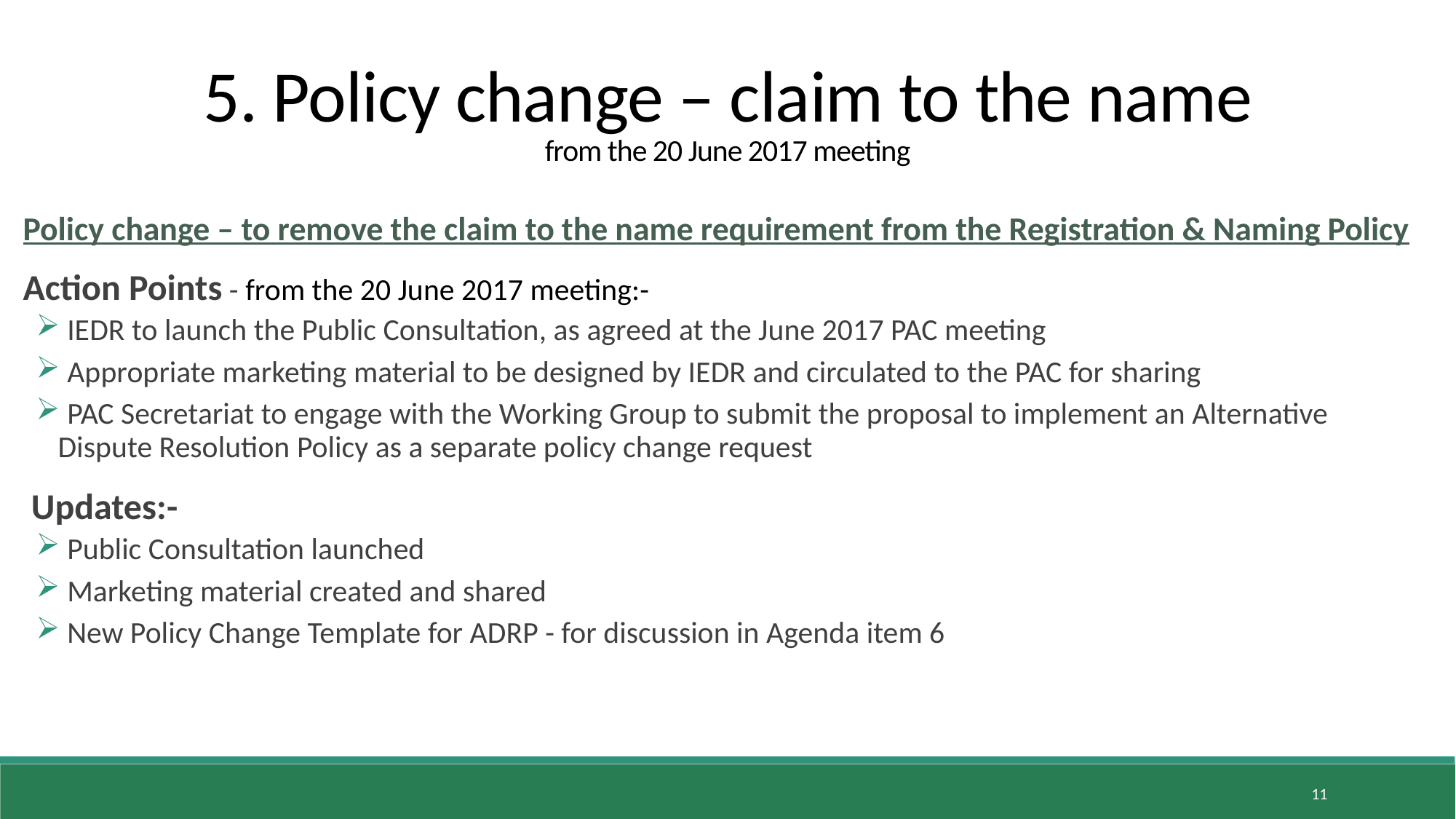

5. Policy change – claim to the name
from the 20 June 2017 meeting
Policy change – to remove the claim to the name requirement from the Registration & Naming Policy
Action Points - from the 20 June 2017 meeting:-
 IEDR to launch the Public Consultation, as agreed at the June 2017 PAC meeting
 Appropriate marketing material to be designed by IEDR and circulated to the PAC for sharing
 PAC Secretariat to engage with the Working Group to submit the proposal to implement an Alternative 	Dispute Resolution Policy as a separate policy change request
 Updates:-
 Public Consultation launched
 Marketing material created and shared
 New Policy Change Template for ADRP - for discussion in Agenda item 6

11